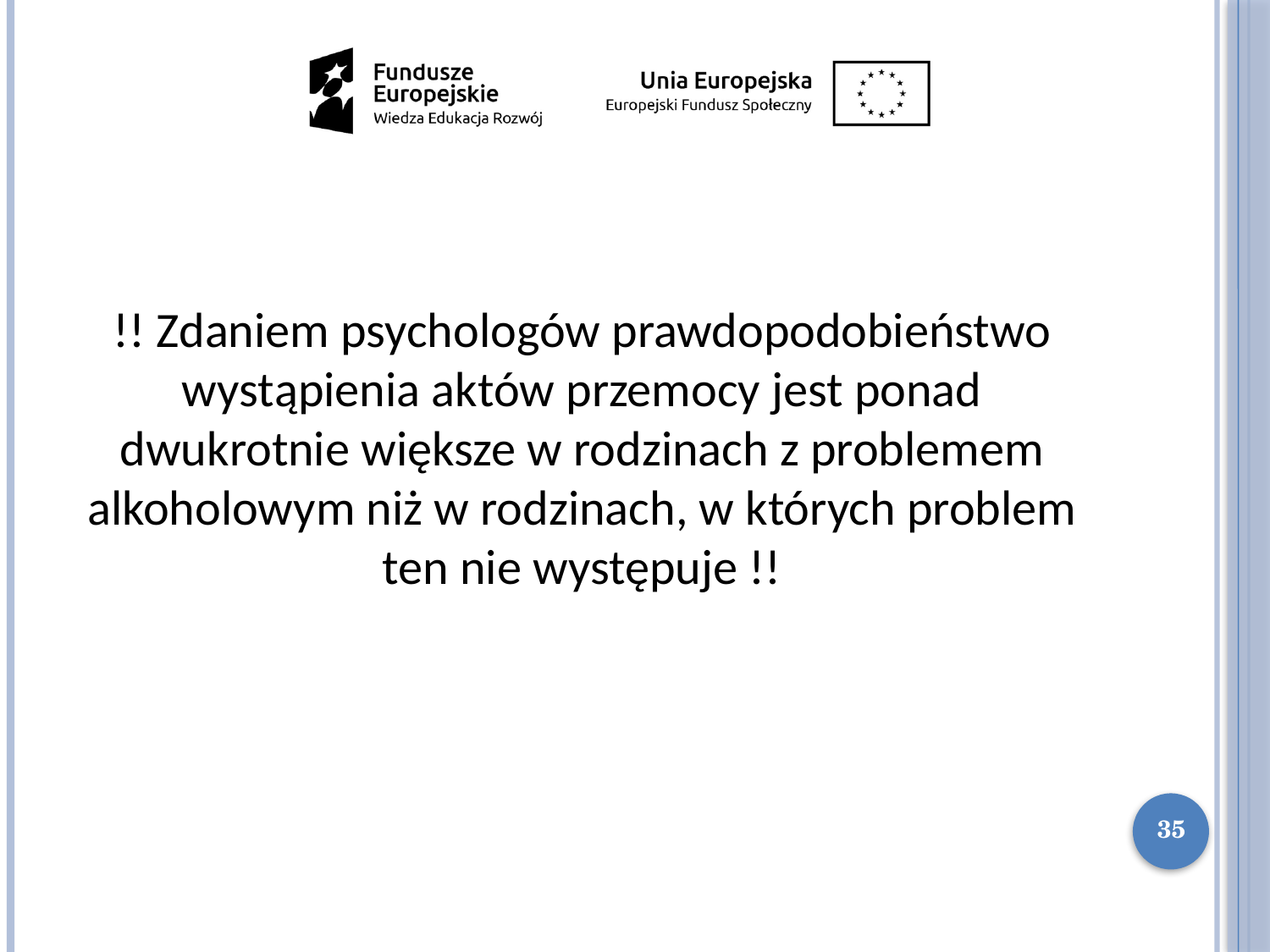

!! Zdaniem psychologów prawdopodobieństwo wystąpienia aktów przemocy jest ponad dwukrotnie większe w rodzinach z problemem alkoholowym niż w rodzinach, w których problem ten nie występuje !!
35